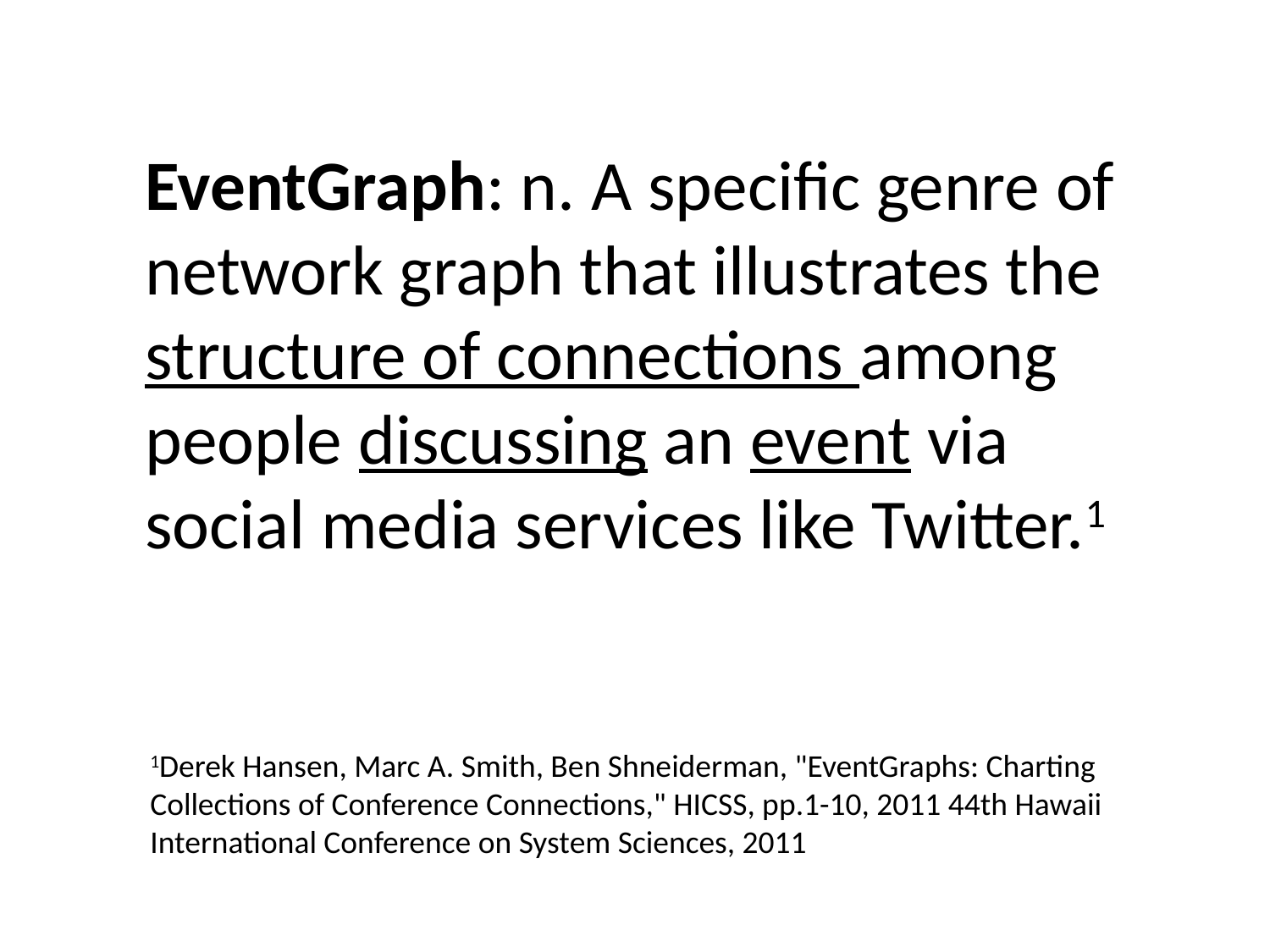

EventGraph: n. A specific genre of network graph that illustrates the structure of connections among people discussing an event via social media services like Twitter.1
1Derek Hansen, Marc A. Smith, Ben Shneiderman, "EventGraphs: Charting Collections of Conference Connections," HICSS, pp.1-10, 2011 44th Hawaii International Conference on System Sciences, 2011